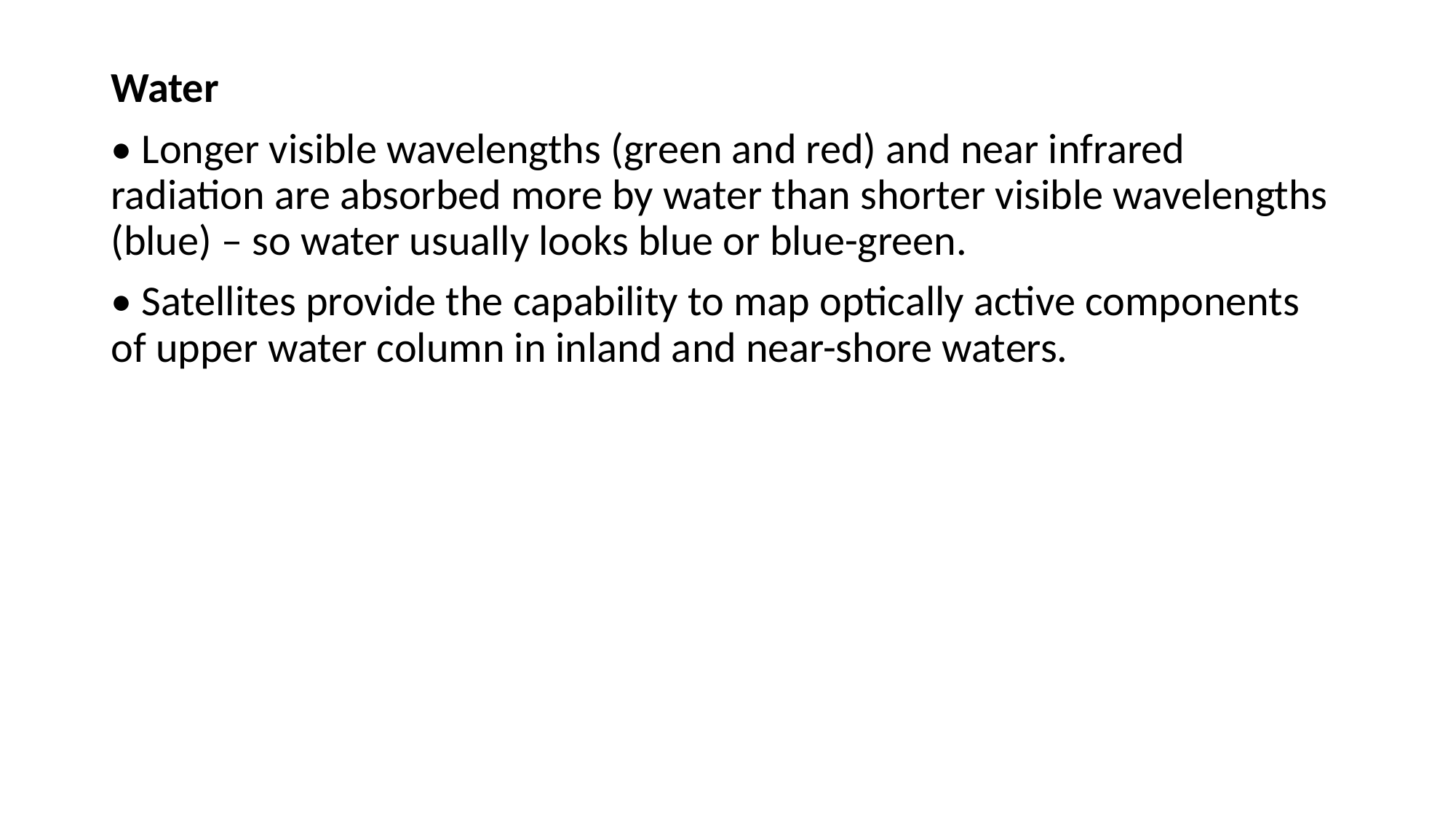

Water
• Longer visible wavelengths (green and red) and near infrared radiation are absorbed more by water than shorter visible wavelengths (blue) – so water usually looks blue or blue-green.
• Satellites provide the capability to map optically active components of upper water column in inland and near-shore waters.